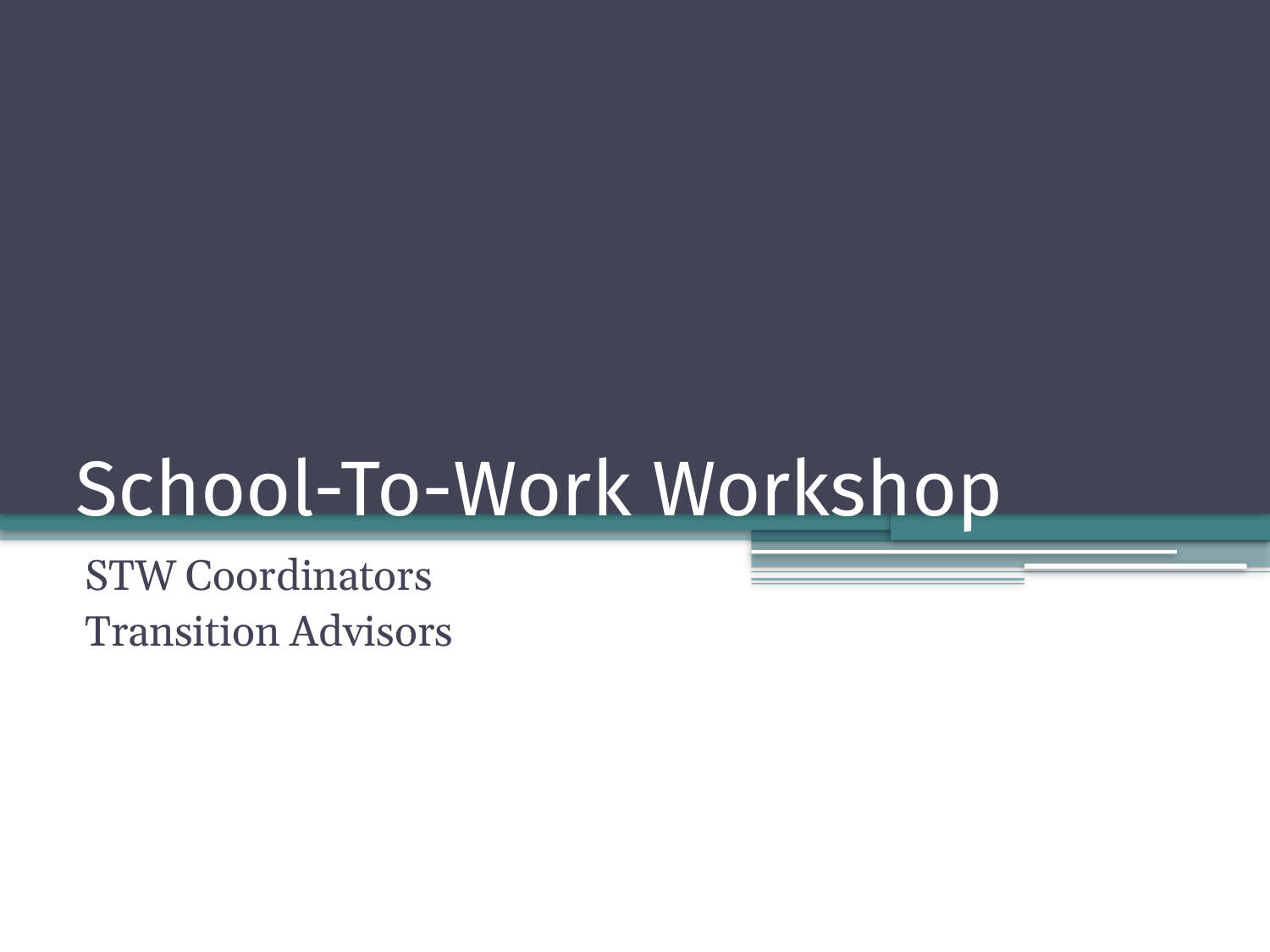

# School-To-Work Workshop
STW Coordinators
Transition Advisors